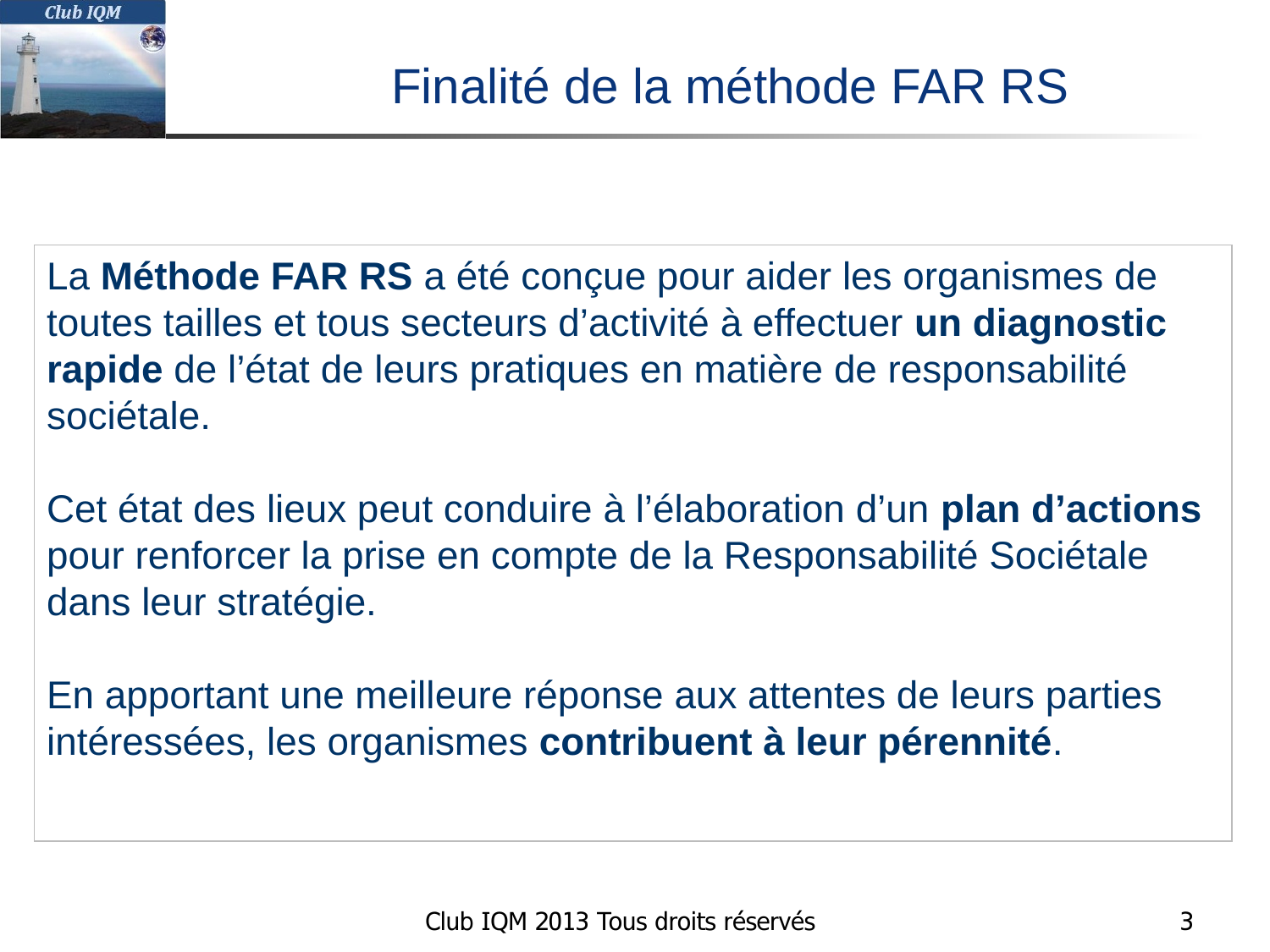

Finalité de la méthode FAR RS
La Méthode FAR RS a été conçue pour aider les organismes de toutes tailles et tous secteurs d’activité à effectuer un diagnostic rapide de l’état de leurs pratiques en matière de responsabilité sociétale.

Cet état des lieux peut conduire à l’élaboration d’un plan d’actions pour renforcer la prise en compte de la Responsabilité Sociétale dans leur stratégie.

En apportant une meilleure réponse aux attentes de leurs parties intéressées, les organismes contribuent à leur pérennité.

Club IQM 2013 Tous droits réservés
3